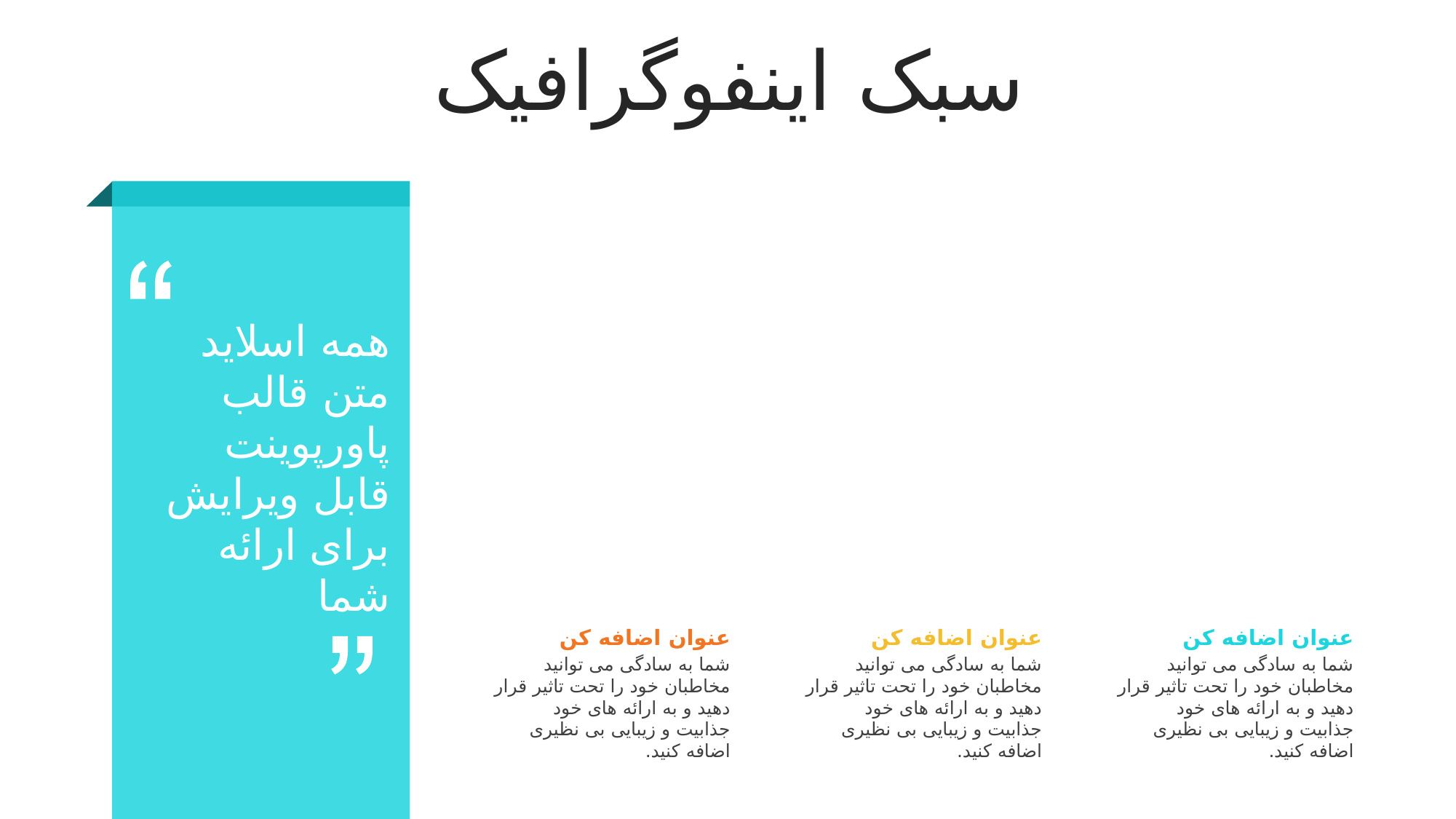

سبک اینفوگرافیک

همه اسلاید
متن قالب پاورپوینت
قابل ویرایش
برای ارائه شما
عنوان اضافه کن
شما به سادگی می توانید مخاطبان خود را تحت تاثیر قرار دهید و به ارائه های خود جذابیت و زیبایی بی نظیری اضافه کنید.
عنوان اضافه کن
شما به سادگی می توانید مخاطبان خود را تحت تاثیر قرار دهید و به ارائه های خود جذابیت و زیبایی بی نظیری اضافه کنید.
عنوان اضافه کن
شما به سادگی می توانید مخاطبان خود را تحت تاثیر قرار دهید و به ارائه های خود جذابیت و زیبایی بی نظیری اضافه کنید.